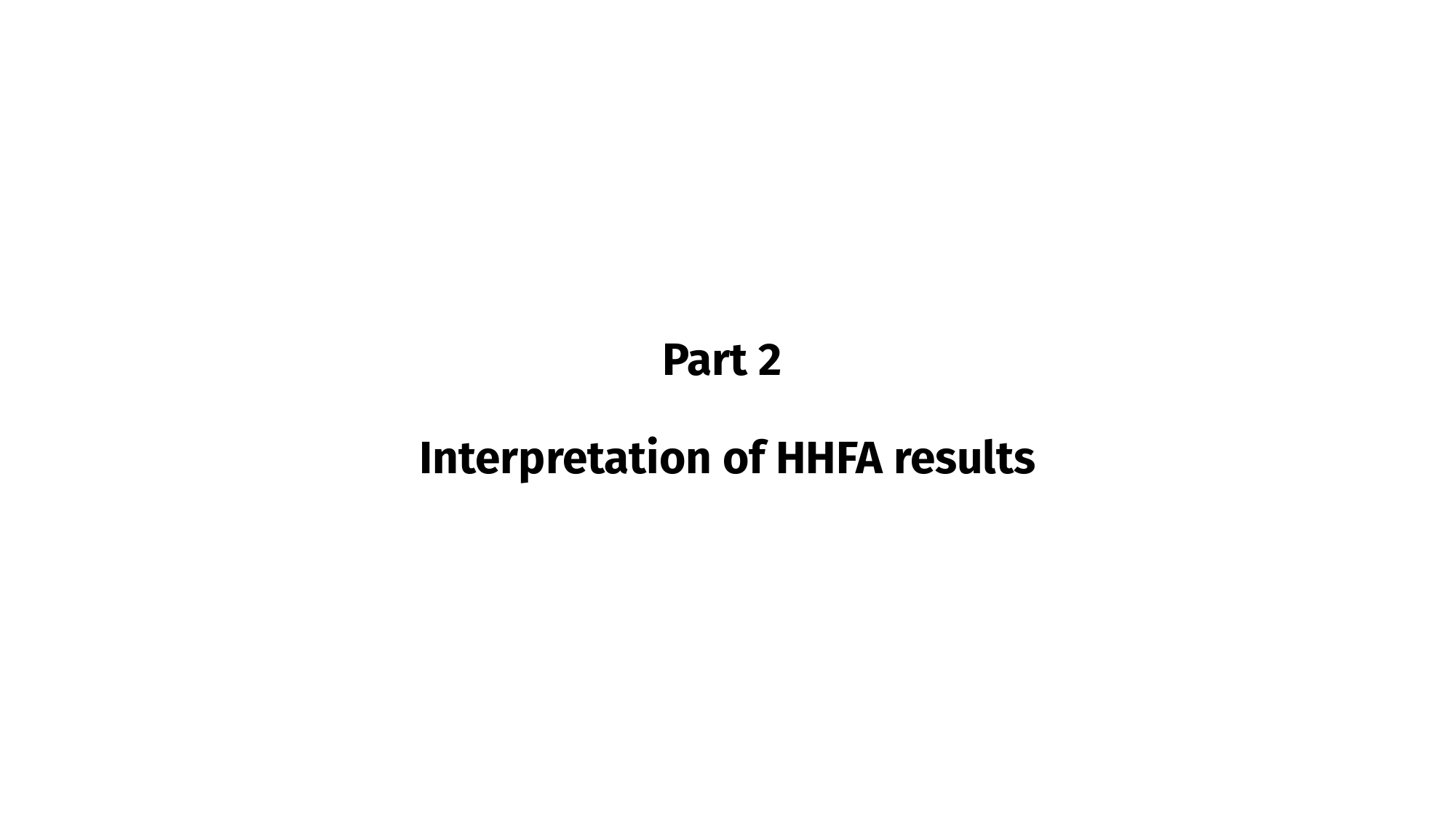

# Part 2 Interpretation of HHFA results